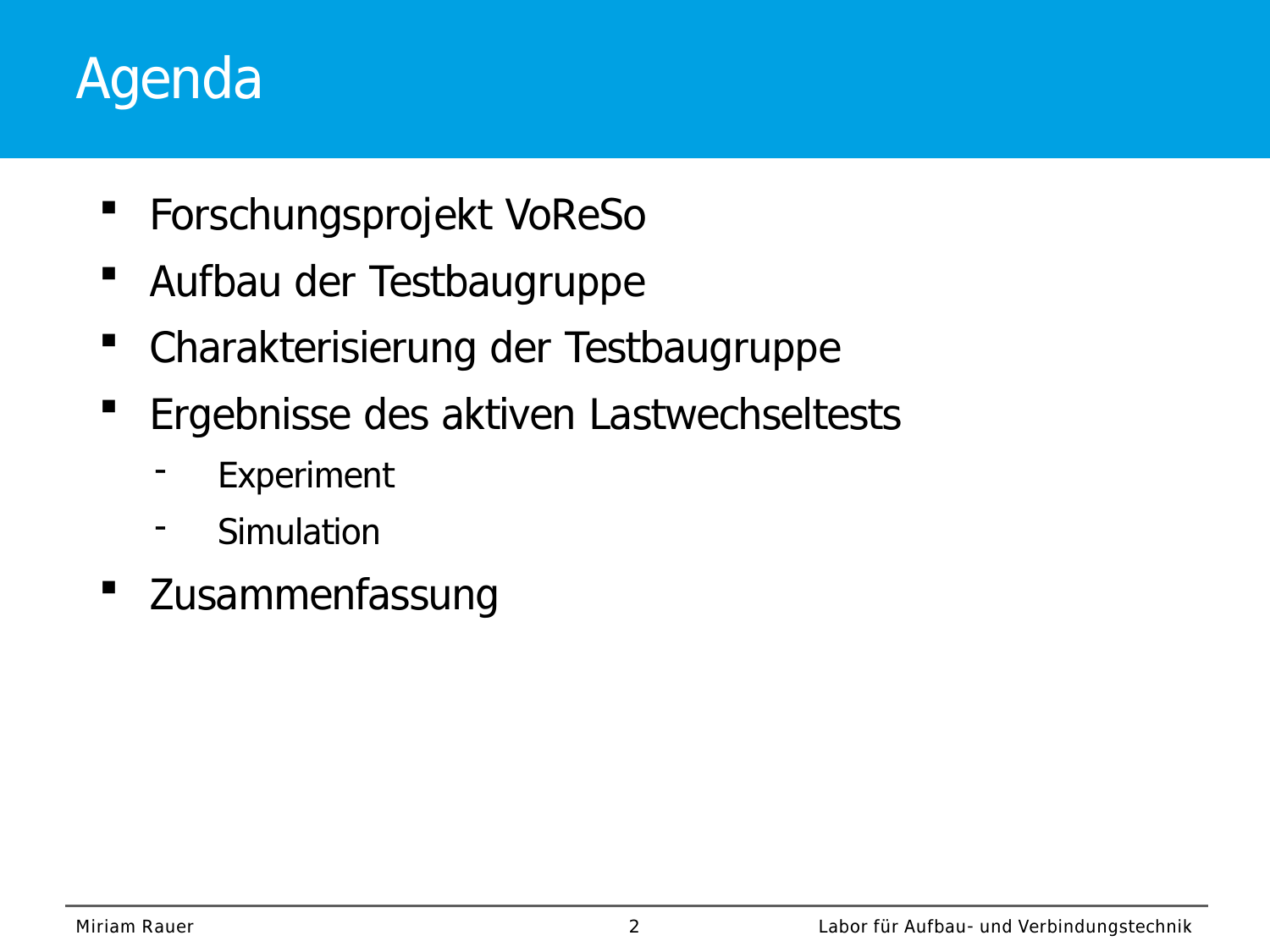

# Agenda
Forschungsprojekt VoReSo
Aufbau der Testbaugruppe
Charakterisierung der Testbaugruppe
Ergebnisse des aktiven Lastwechseltests
Experiment
Simulation
Zusammenfassung

Miriam Rauer
2
Labor für Aufbau- und Verbindungstechnik